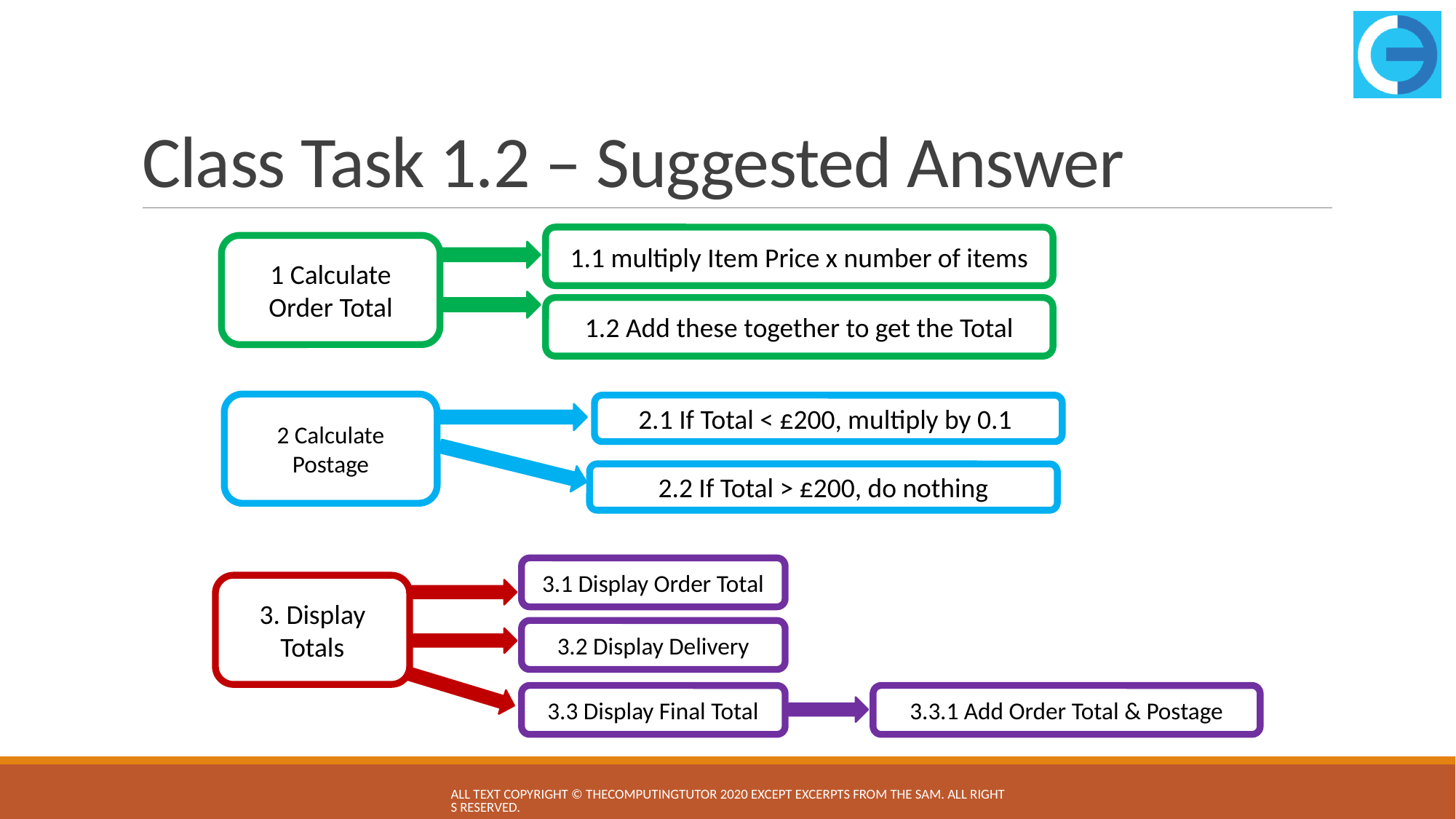

# Class Task 1.2 – Suggested Answer
1.1 multiply Item Price x number of items
1 Calculate Order Total

1.2 Add these together to get the Total
2 Calculate Postage
2.1 If Total < £200, multiply by 0.1

2.2 If Total > £200, do nothing
3.1 Display Order Total
3. Display Totals

3.2 Display Delivery

3.3 Display Final Total
3.3.1 Add Order Total & Postage

All text copyright © TheComputingTutor 2020 except excerpts from the SAM. All rights Reserved.